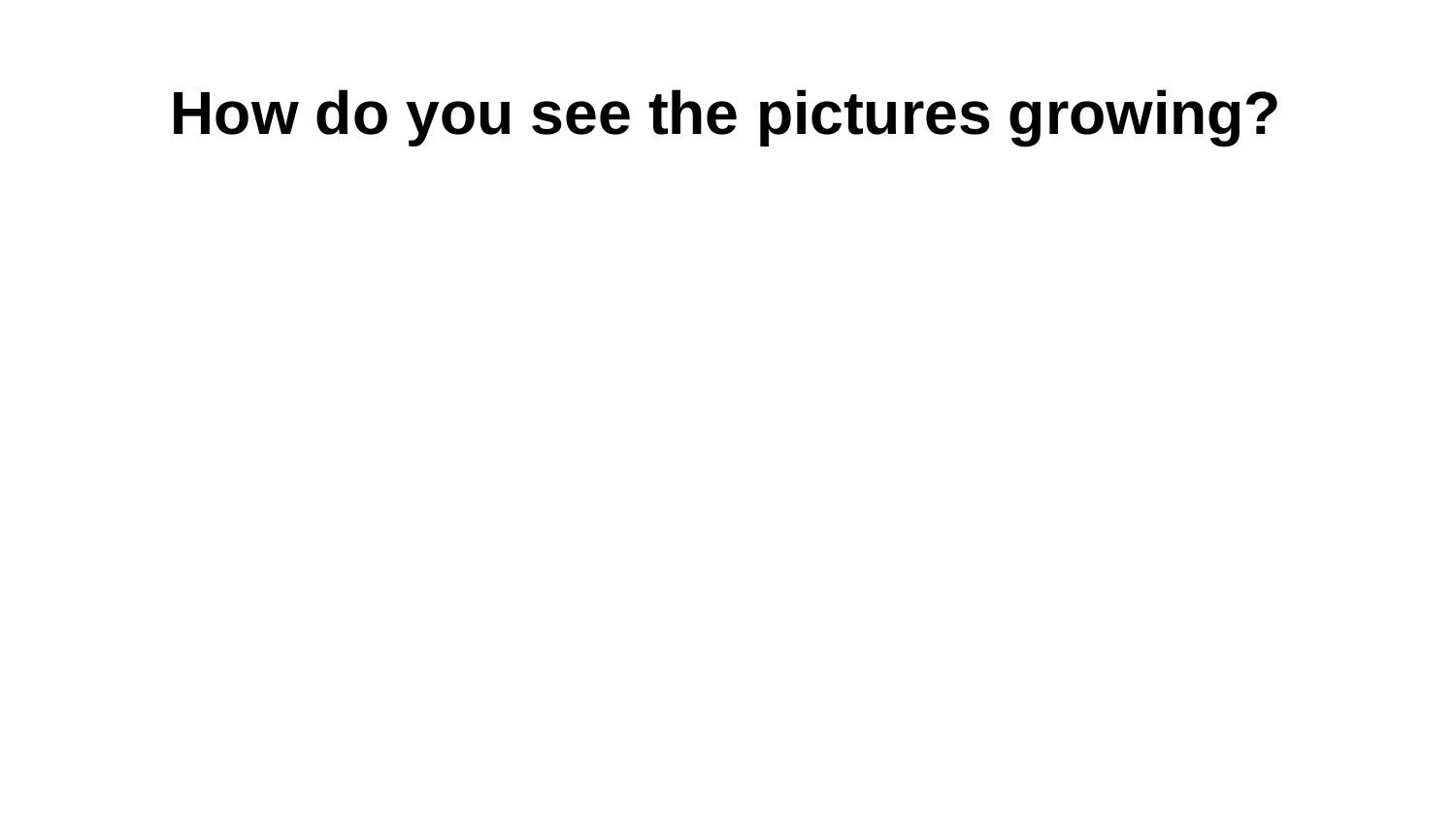

# How do you see the pictures growing?